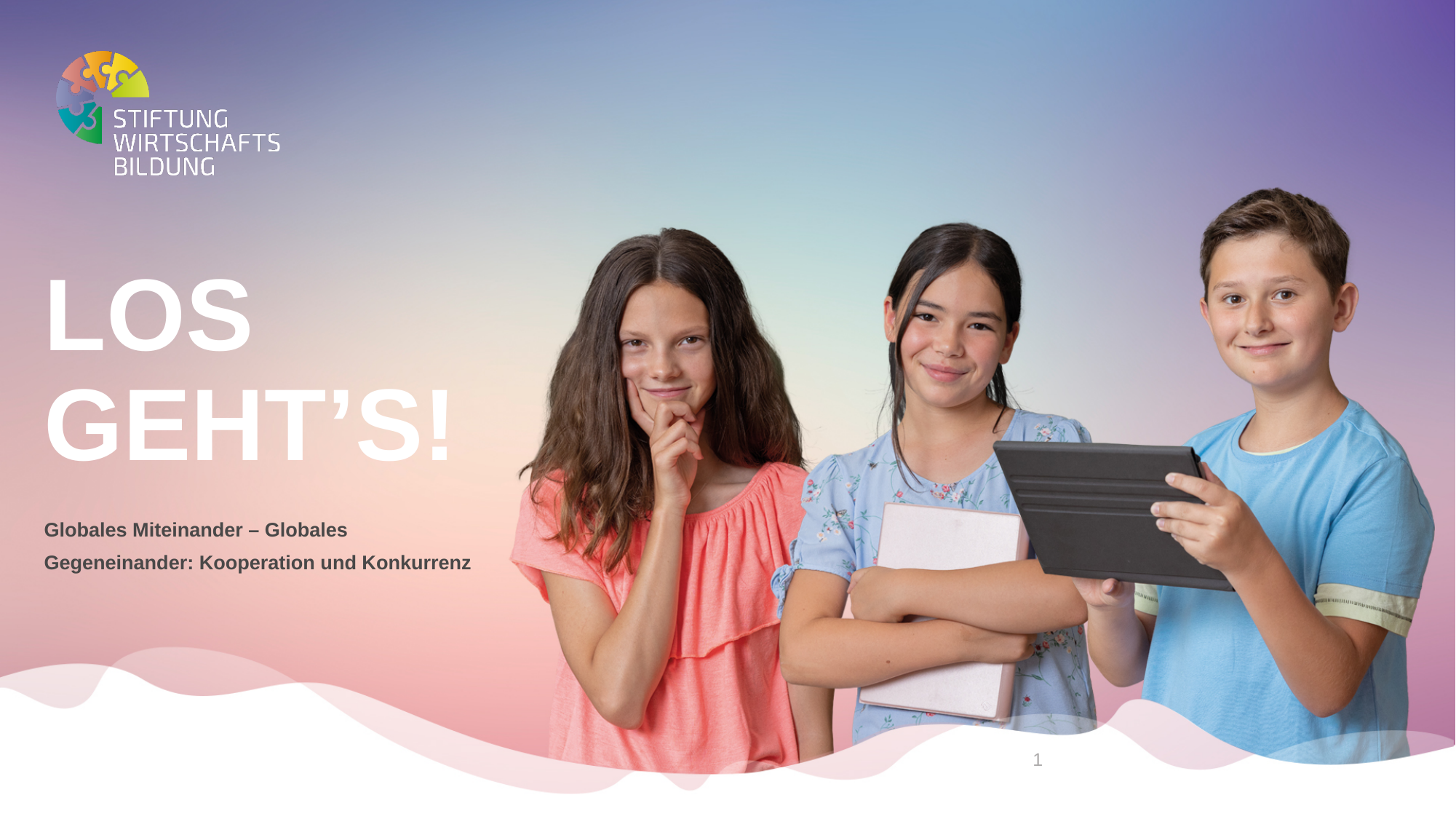

# Los Geht’s!
Globales Miteinander – Globales Gegeneinander: Kooperation und Konkurrenz
1